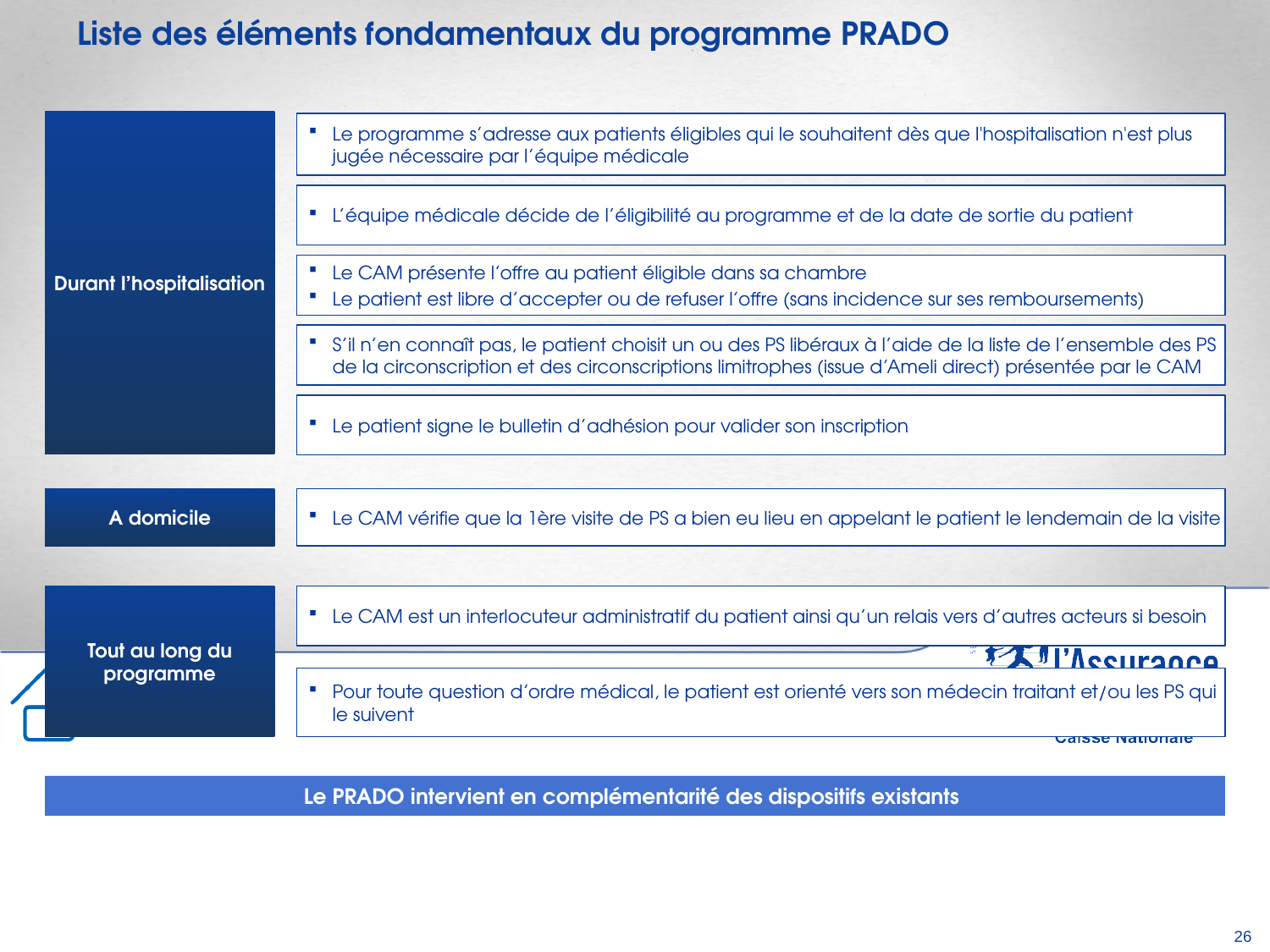

Liste des éléments fondamentaux du programme PRADO
Durant l’hospitalisation
Le programme s’adresse aux patients éligibles qui le souhaitent dès que l'hospitalisation n'est plus jugée nécessaire par l’équipe médicale
L’équipe médicale décide de l’éligibilité au programme et de la date de sortie du patient
Le CAM présente l’offre au patient éligible dans sa chambre
Le patient est libre d’accepter ou de refuser l’offre (sans incidence sur ses remboursements)
S’il n’en connaît pas, le patient choisit un ou des PS libéraux à l’aide de la liste de l’ensemble des PS de la circonscription et des circonscriptions limitrophes (issue d’Ameli direct) présentée par le CAM
Le patient signe le bulletin d’adhésion pour valider son inscription
A domicile
Le CAM vérifie que la 1ère visite de PS a bien eu lieu en appelant le patient le lendemain de la visite
Tout au long du programme
Le CAM est un interlocuteur administratif du patient ainsi qu’un relais vers d’autres acteurs si besoin
Pour toute question d’ordre médical, le patient est orienté vers son médecin traitant et/ou les PS qui le suivent
Le PRADO intervient en complémentarité des dispositifs existants
26